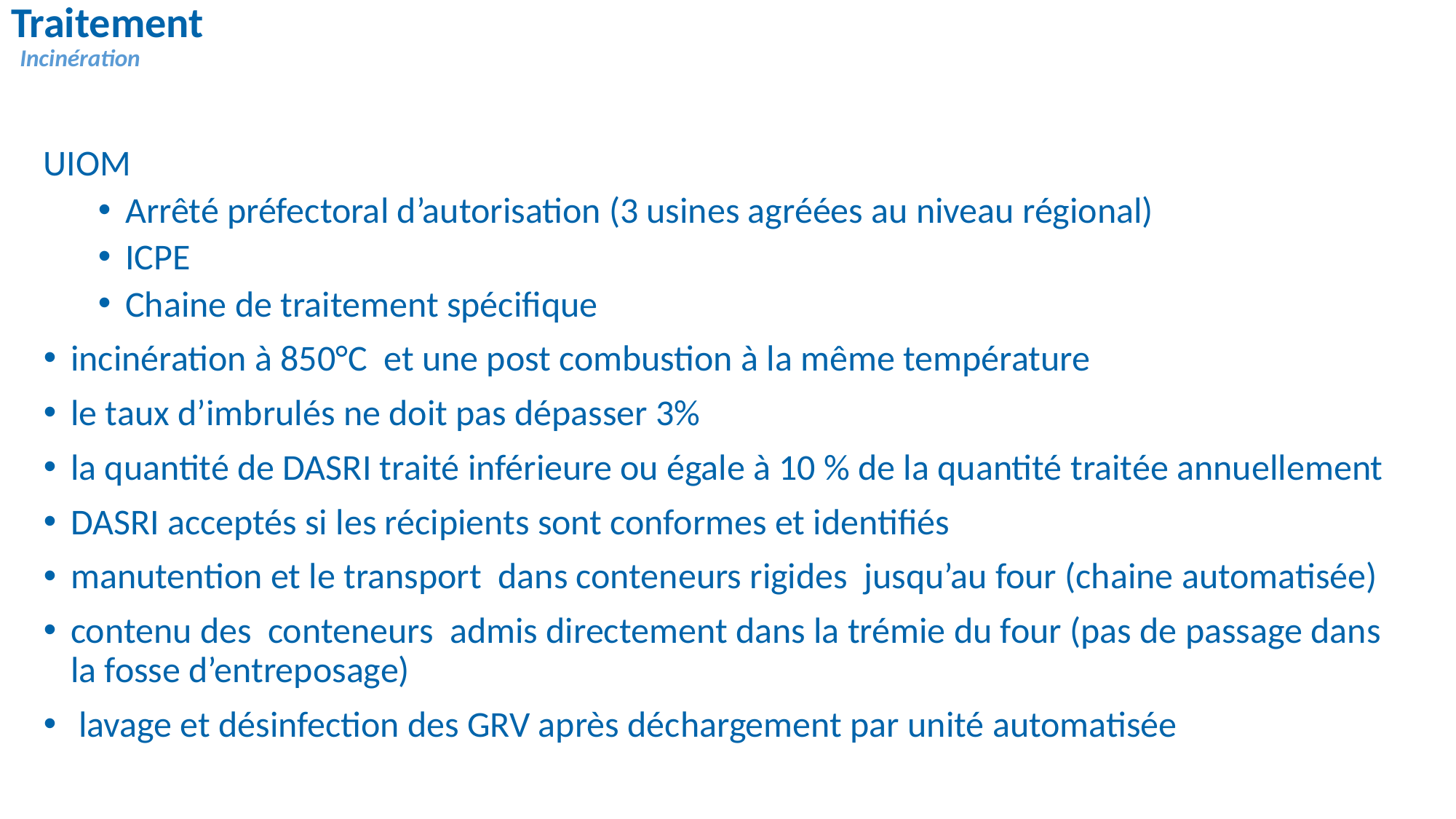

Traitement
Incinération
UIOM
Arrêté préfectoral d’autorisation (3 usines agréées au niveau régional)
ICPE
Chaine de traitement spécifique
incinération à 850°C  et une post combustion à la même température
le taux d’imbrulés ne doit pas dépasser 3%
la quantité de DASRI traité inférieure ou égale à 10 % de la quantité traitée annuellement
DASRI acceptés si les récipients sont conformes et identifiés
manutention et le transport  dans conteneurs rigides  jusqu’au four (chaine automatisée)
contenu des  conteneurs  admis directement dans la trémie du four (pas de passage dans la fosse d’entreposage)
 lavage et désinfection des GRV après déchargement par unité automatisée